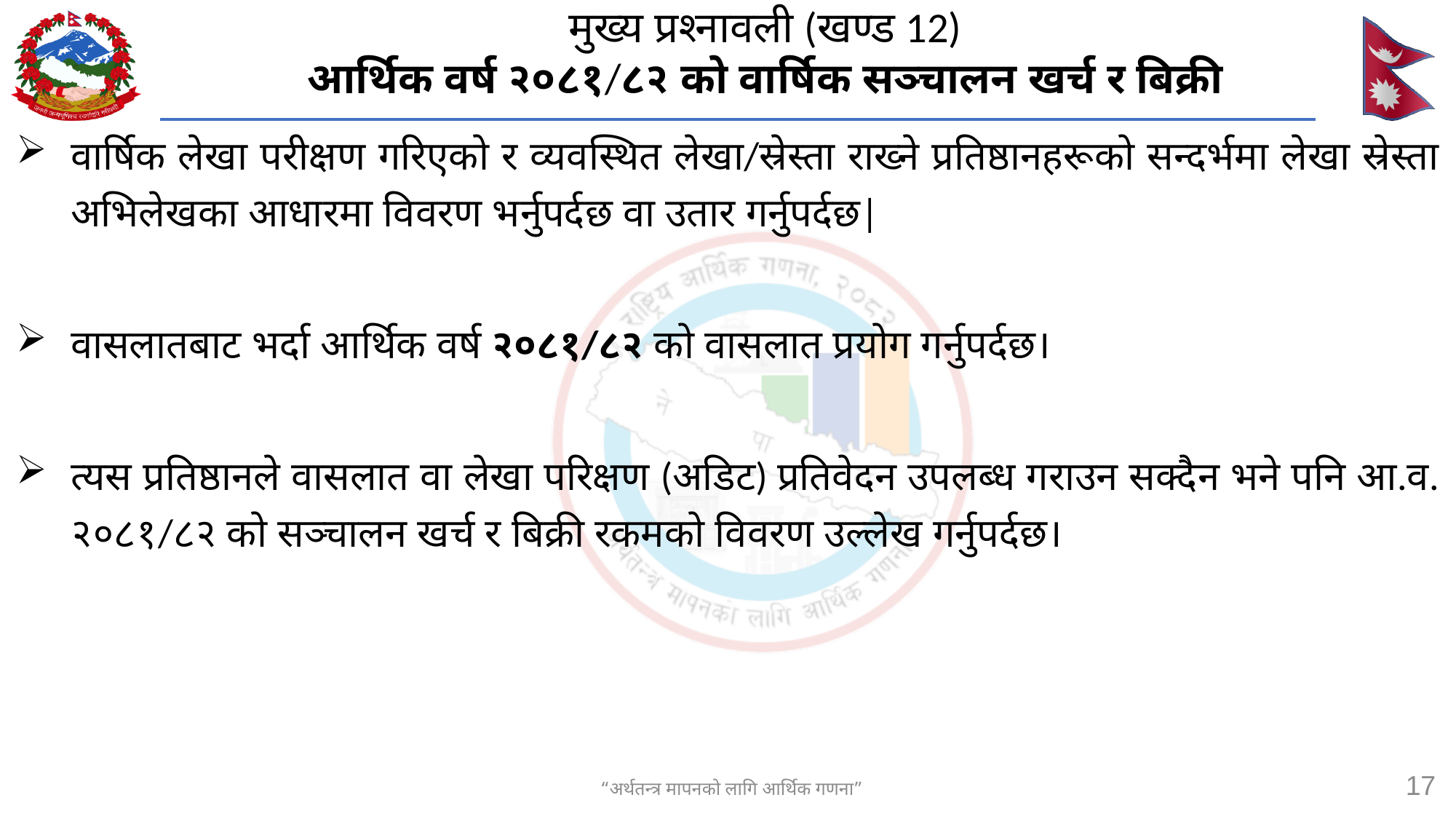

# मुख्य प्रश्नावली (खण्ड 12) आर्थिक वर्ष २०८१/८२ को वार्षिक सञ्चालन खर्च र बिक्री
वार्षिक लेखा परीक्षण गरिएको र व्यवस्थित लेखा/स्रेस्ता राख्ने प्रतिष्ठानहरूको सन्दर्भमा लेखा स्रेस्ता अभिलेखका आधारमा विवरण भर्नुपर्दछ वा उतार गर्नुपर्दछ|

वासलातबाट भर्दा आर्थिक वर्ष २०८१/८२ को वासलात प्रयोग गर्नुपर्दछ।

त्यस प्रतिष्ठानले वासलात वा लेखा परिक्षण (अडिट) प्रतिवेदन उपलब्ध गराउन सक्दैन भने पनि आ.व. २०८१/८२ को सञ्चालन खर्च र बिक्री रकमको विवरण उल्लेख गर्नुपर्दछ।

17
“अर्थतन्त्र मापनको लागि आर्थिक गणना”